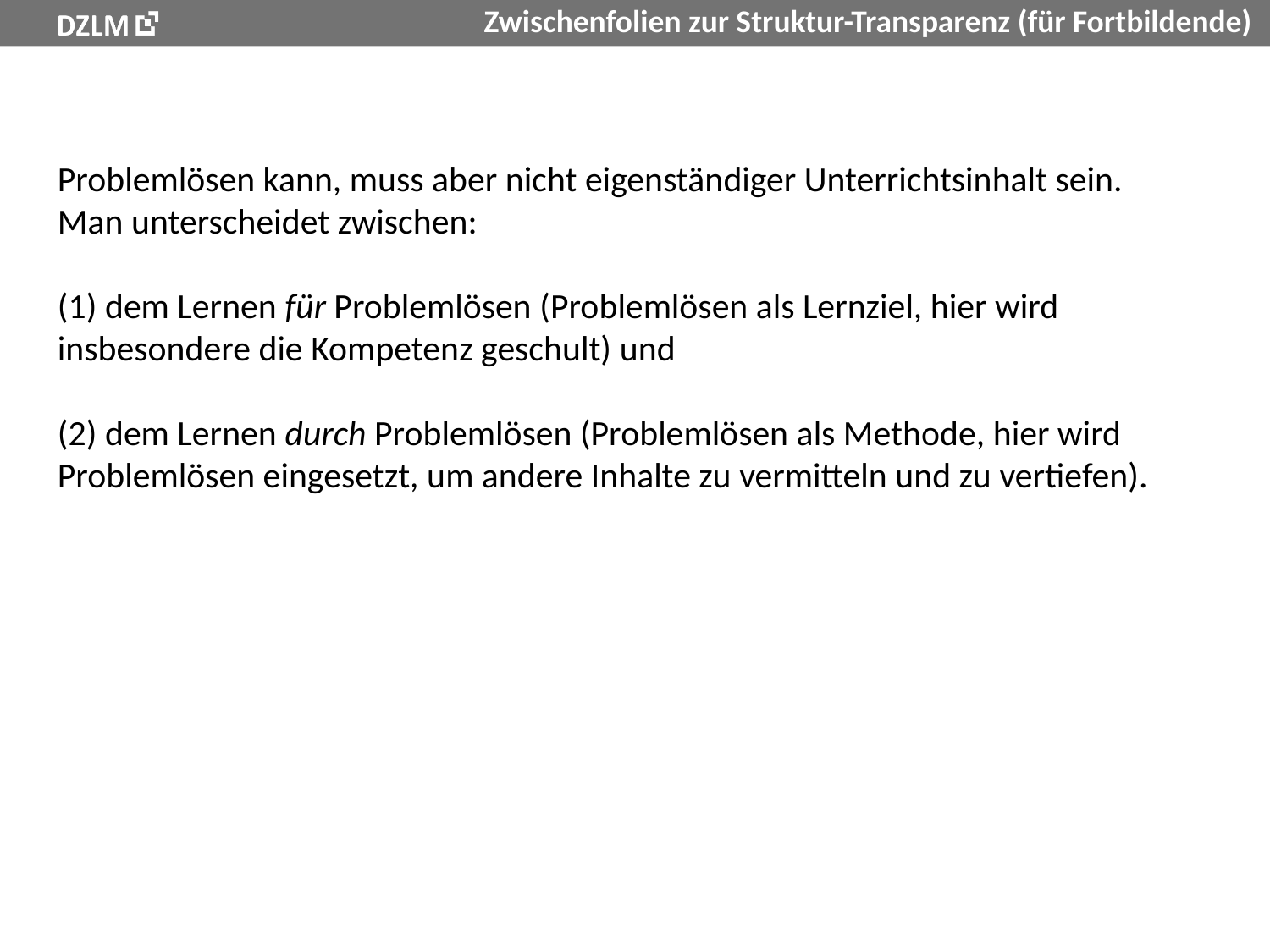

Problemlösen kann, muss aber nicht eigenständiger Unterrichtsinhalt sein.
Man unterscheidet zwischen:
(1) dem Lernen für Problemlösen (Problemlösen als Lernziel, hier wird insbesondere die Kompetenz geschult) und
(2) dem Lernen durch Problemlösen (Problemlösen als Methode, hier wird Problemlösen eingesetzt, um andere Inhalte zu vermitteln und zu vertiefen).